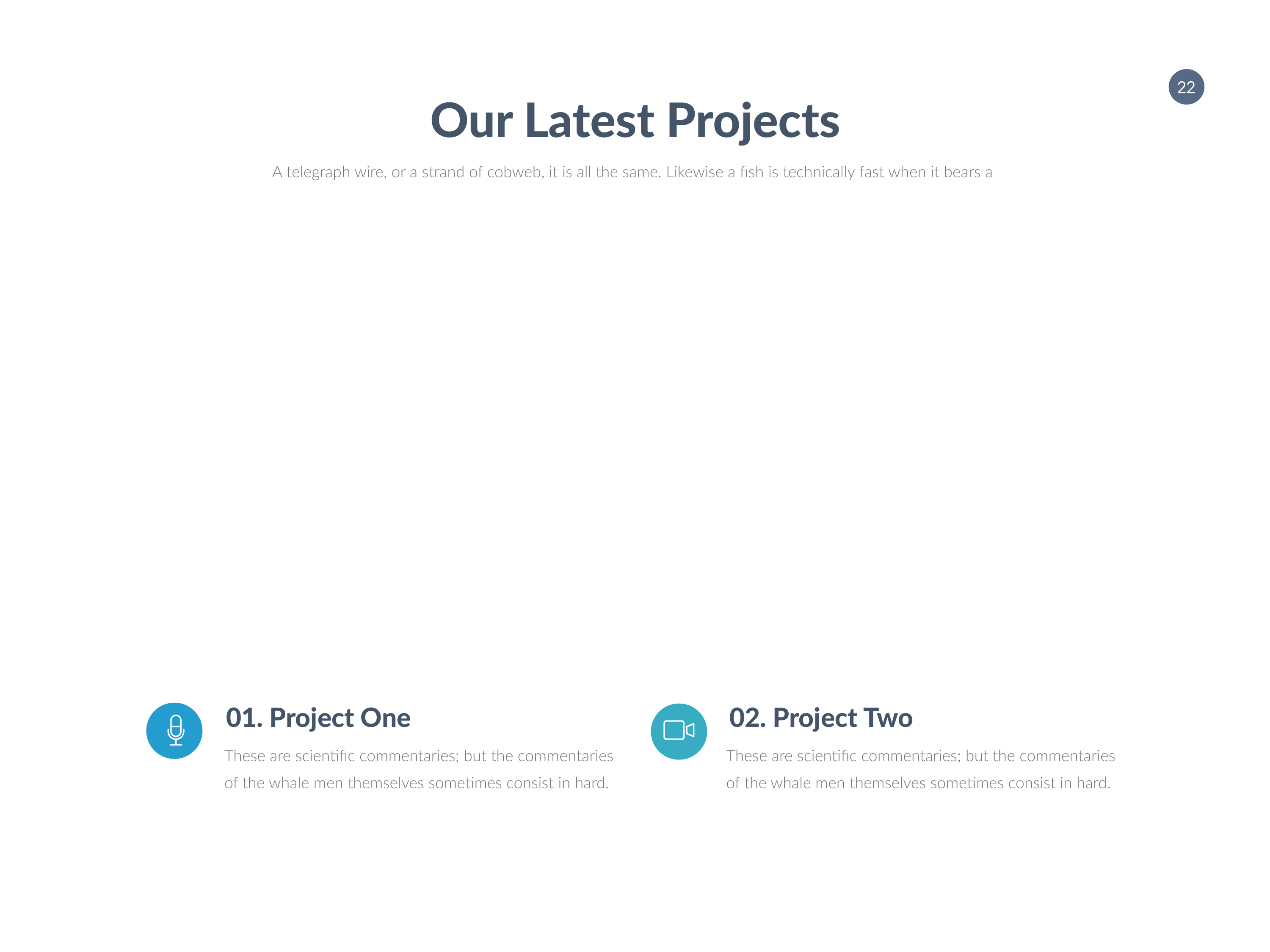

Our Latest Projects
A telegraph wire, or a strand of cobweb, it is all the same. Likewise a fish is technically fast when it bears a

01. Project One
02. Project Two

These are scientific commentaries; but the commentaries of the whale men themselves sometimes consist in hard.
These are scientific commentaries; but the commentaries of the whale men themselves sometimes consist in hard.